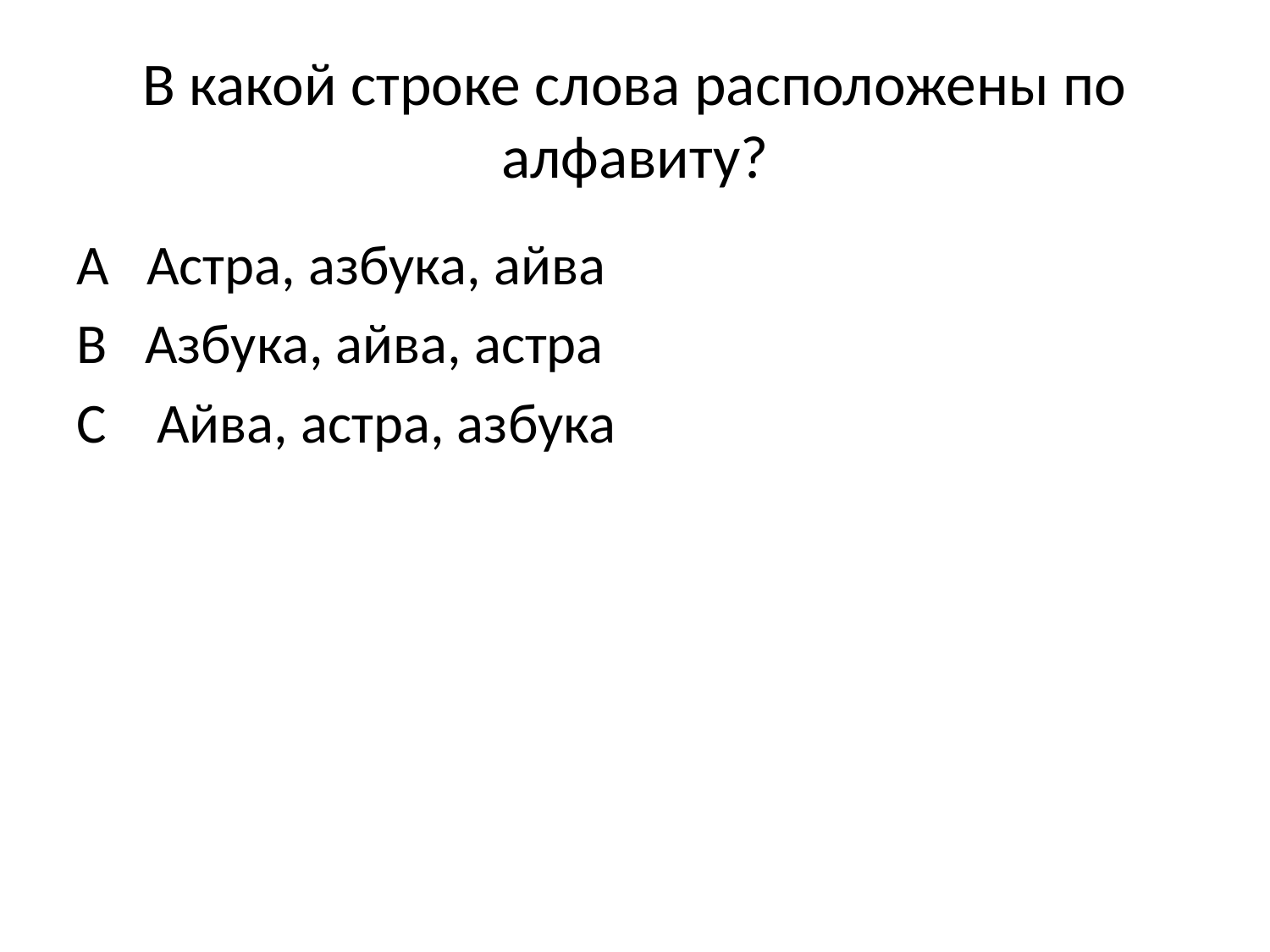

# В какой строке слова расположены по алфавиту?
А   Астра, азбука, айва
В   Азбука, айва, астра
С    Айва, астра, азбука